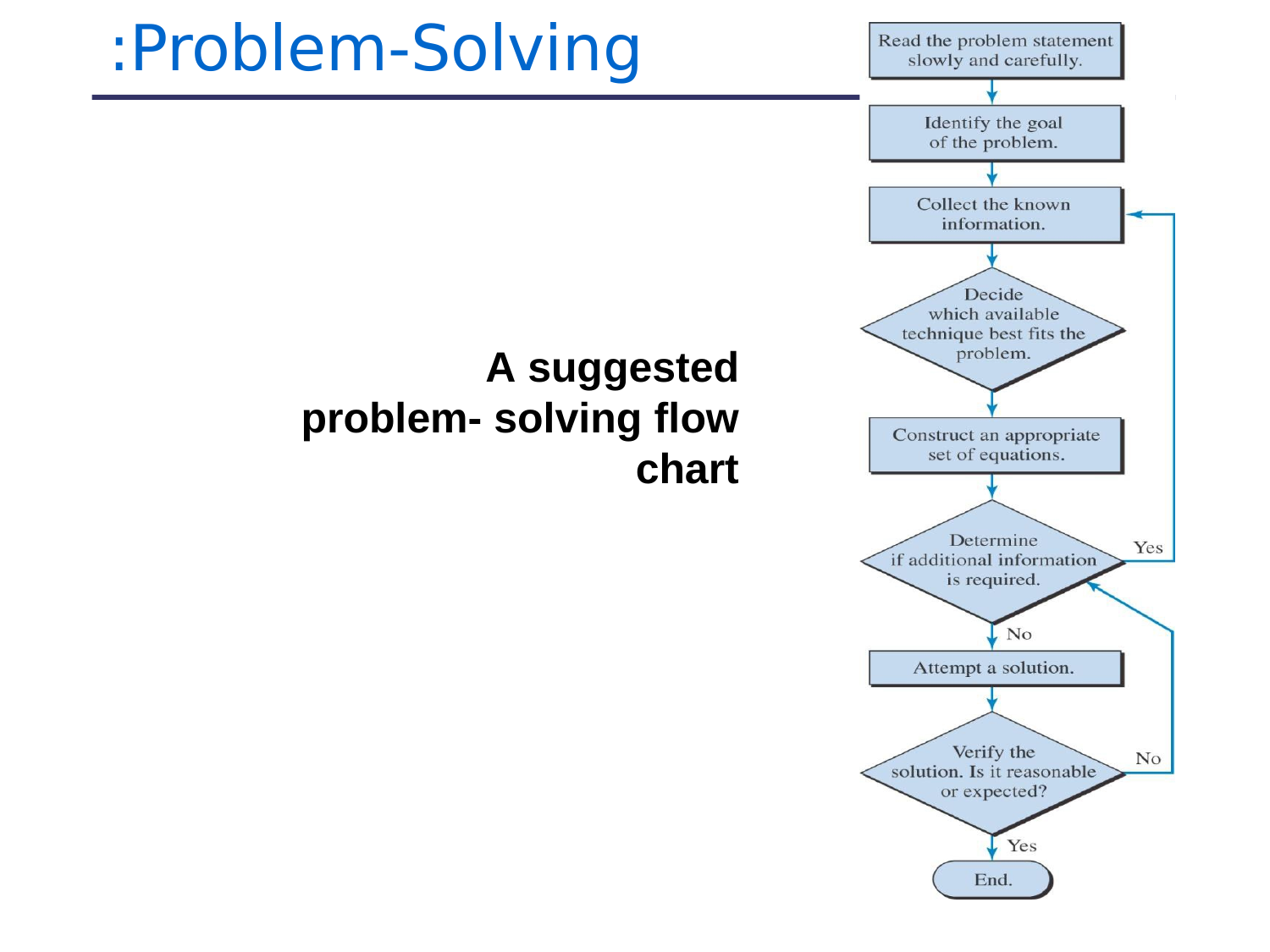

# Problem-Solving:

A suggested problem- solving flow chart
9